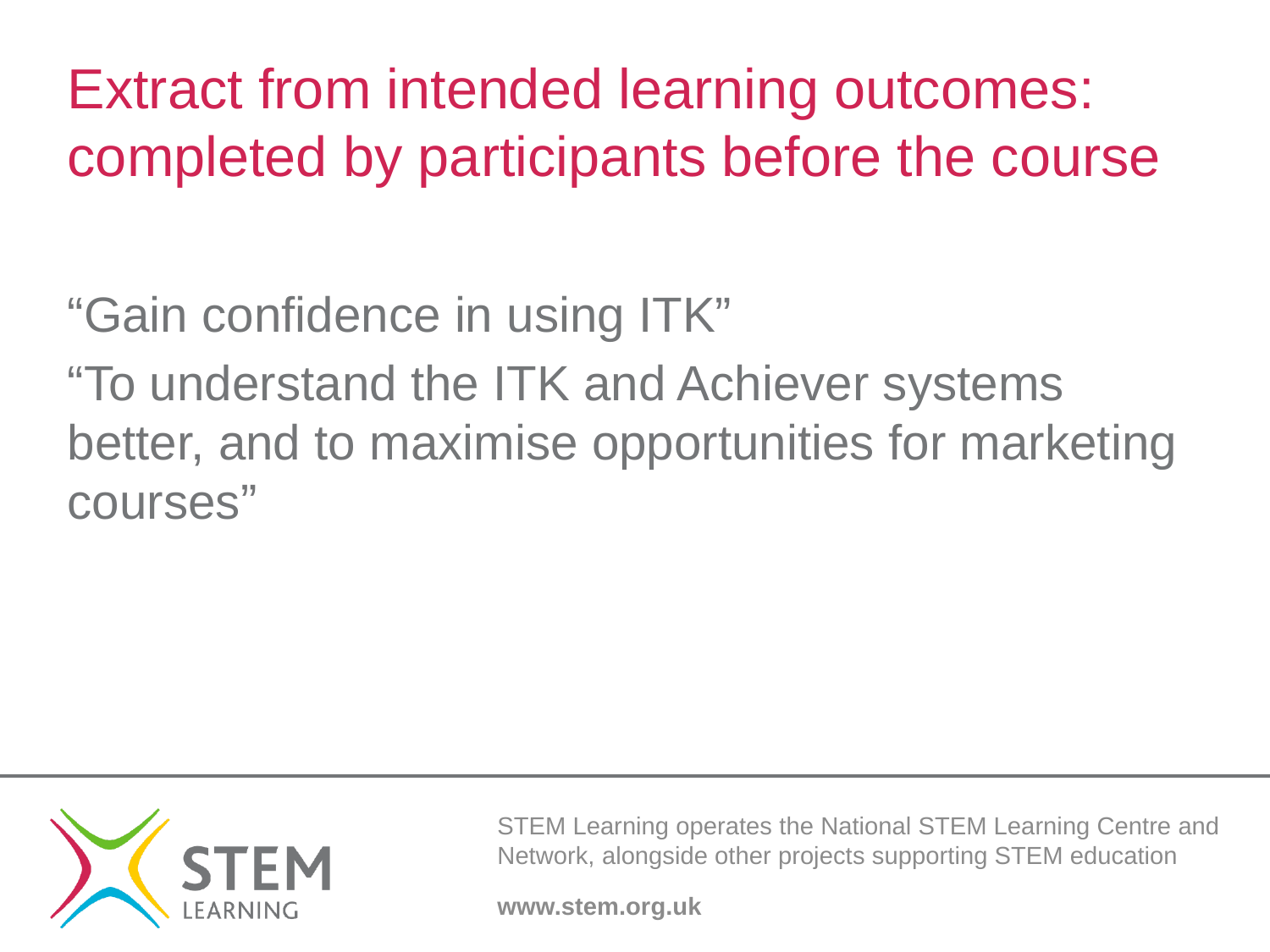

# Extract from intended learning outcomes: completed by participants before the course
“Gain confidence in using ITK”
“To understand the ITK and Achiever systems better, and to maximise opportunities for marketing courses”